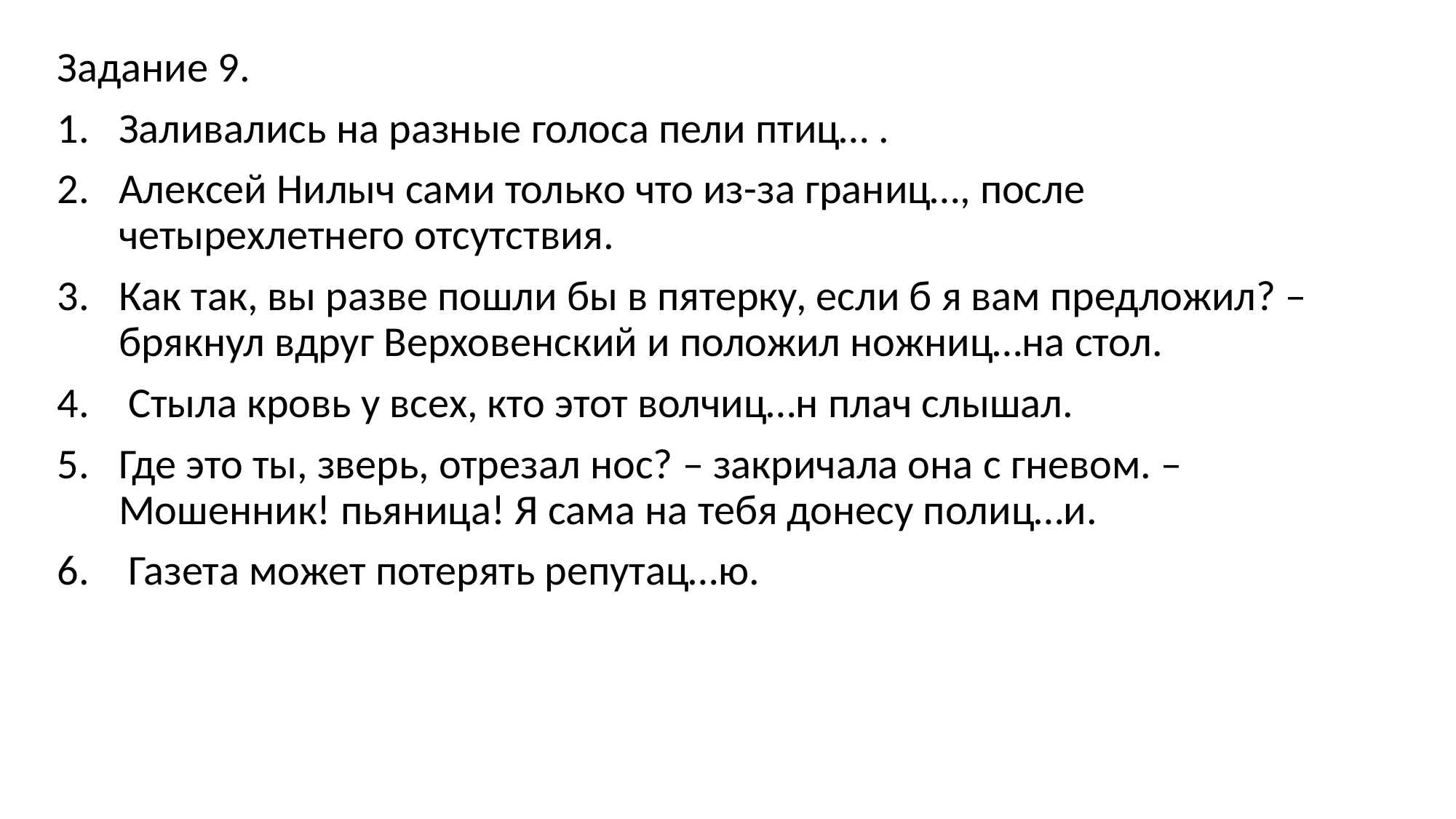

Задание 9.
Заливались на разные голоса пели птиц… .
Алексей Нилыч сами только что из-за границ…, после четырехлетнего отсутствия.
Как так, вы разве пошли бы в пятерку, если б я вам предложил? – брякнул вдруг Верховенский и положил ножниц…на стол.
 Стыла кровь у всех, кто этот волчиц…н плач слышал.
Где это ты, зверь, отрезал нос? – закричала она с гневом. – Мошенник! пьяница! Я сама на тебя донесу полиц…и.
 Газета может потерять репутац…ю.